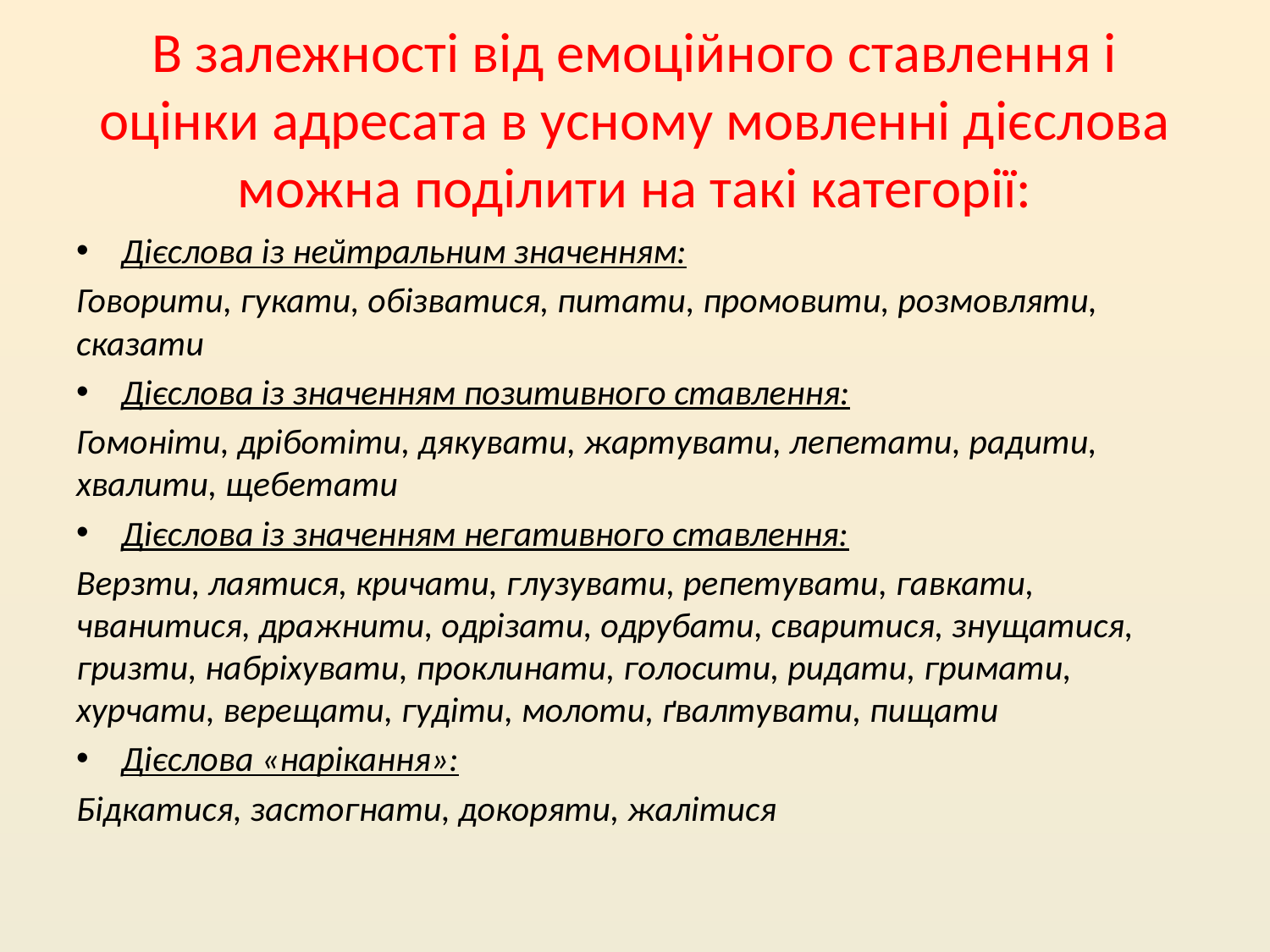

# В залежності від емоційного ставлення і оцінки адресата в усному мовленні дієслова можна поділити на такі категорії:
Дієслова із нейтральним значенням:
Говорити, гукати, обізватися, питати, промовити, розмовляти, сказати
Дієслова із значенням позитивного ставлення:
Гомоніти, дріботіти, дякувати, жартувати, лепетати, радити, хвалити, щебетати
Дієслова із значенням негативного ставлення:
Верзти, лаятися, кричати, глузувати, репетувати, гавкати, чванитися, дражнити, одрізати, одрубати, сваритися, знущатися, гризти, набріхувати, проклинати, голосити, ридати, гримати, хурчати, верещати, гудіти, молоти, ґвалтувати, пищати
Дієслова «нарікання»:
Бідкатися, застогнати, докоряти, жалітися